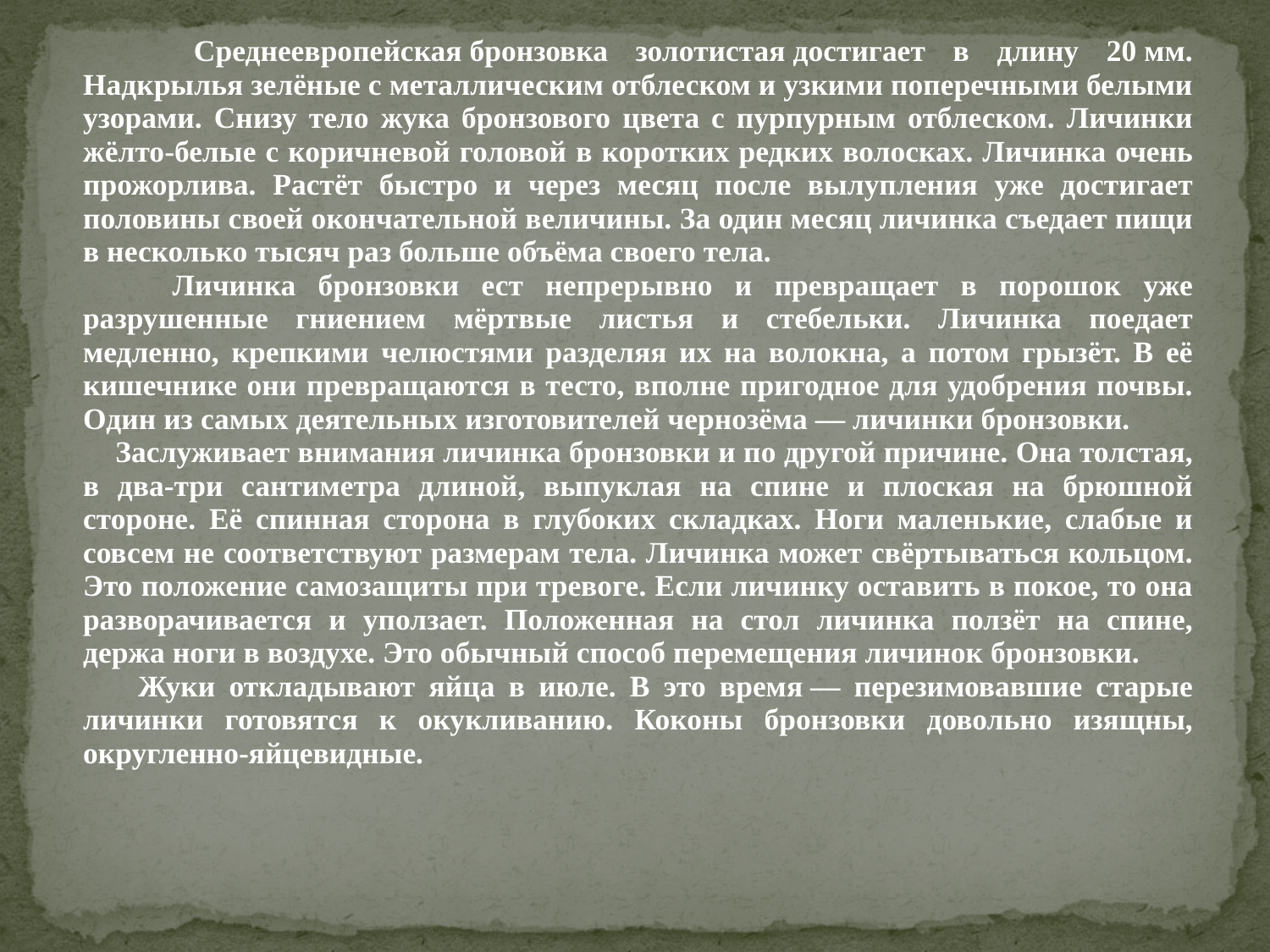

| Среднеевропейская бронзовка золотистая достигает в длину 20 мм. Надкрылья зелёные с металлическим отблеском и узкими поперечными белыми узорами. Снизу тело жука бронзового цвета с пурпурным отблеском. Личинки жёлто-белые с коричневой головой в коротких редких волосках. Личинка очень прожорлива. Растёт быстро и через месяц после вылупления уже достигает половины своей окончательной величины. За один месяц личинка съедает пищи в несколько тысяч раз больше объёма своего тела. Личинка бронзовки ест непрерывно и превращает в порошок уже разрушенные гниением мёртвые листья и стебельки. Личинка поедает медленно, крепкими челюстями разделяя их на волокна, а потом грызёт. В её кишечнике они превращаются в тесто, вполне пригодное для удобрения почвы. Один из самых деятельных изготовителей чернозёма — личинки бронзовки. Заслуживает внимания личинка бронзовки и по другой причине. Она толстая, в два-три сантиметра длиной, выпуклая на спине и плоская на брюшной стороне. Её спинная сторона в глубоких складках. Ноги маленькие, слабые и совсем не соответствуют размерам тела. Личинка может свёртываться кольцом. Это положение самозащиты при тревоге. Если личинку оставить в покое, то она разворачивается и уползает. Положенная на стол личинка ползёт на спине, держа ноги в воздухе. Это обычный способ перемещения личинок бронзовки. Жуки откладывают яйца в июле. В это время — перезимовавшие старые личинки готовятся к окукливанию. Коконы бронзовки довольно изящны, округленно-яйцевидные. |
| --- |